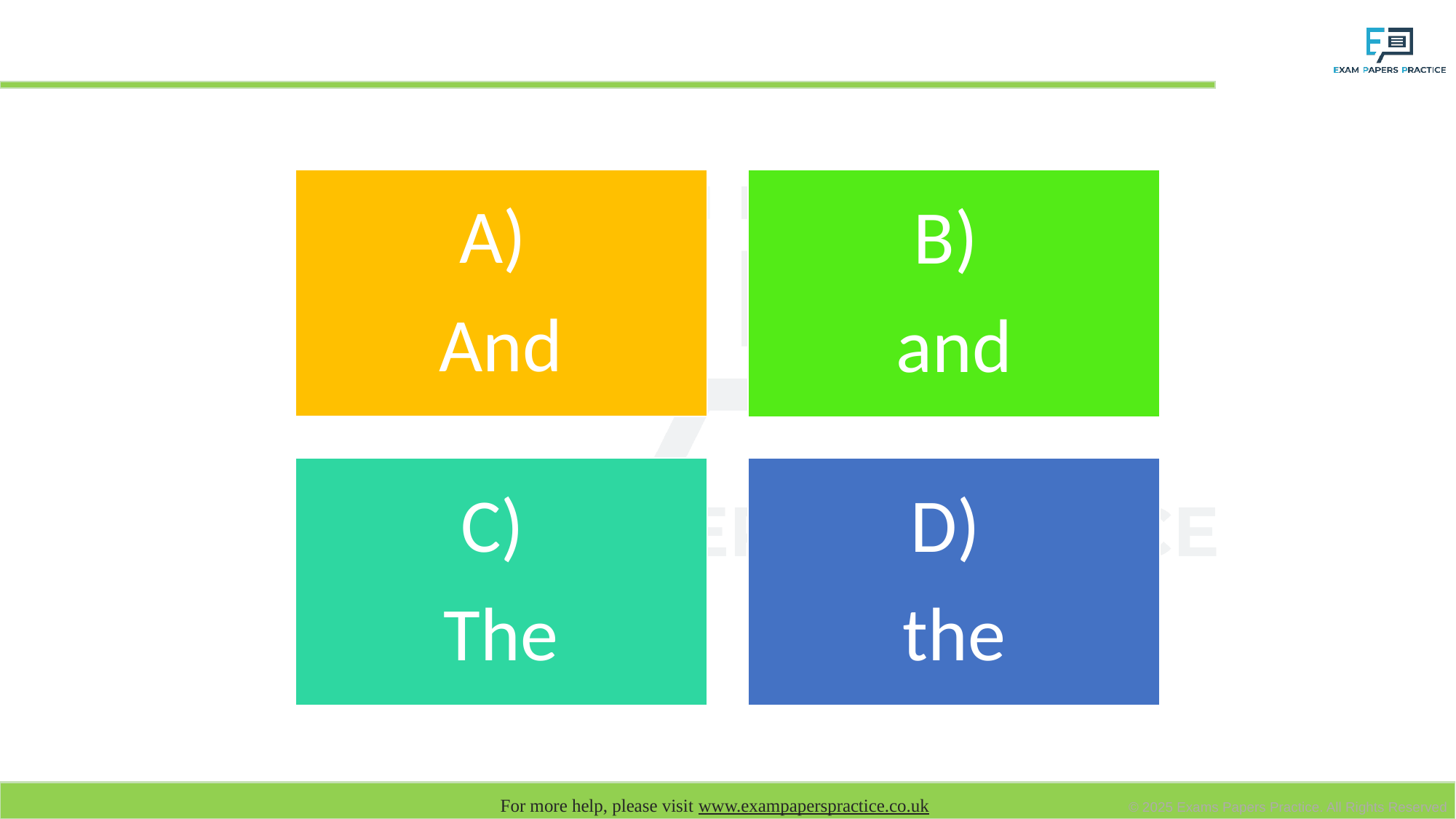

# What word does the following ASCII represent: 84 104 101?
A)
And
B)
and
C)
The
D)
the